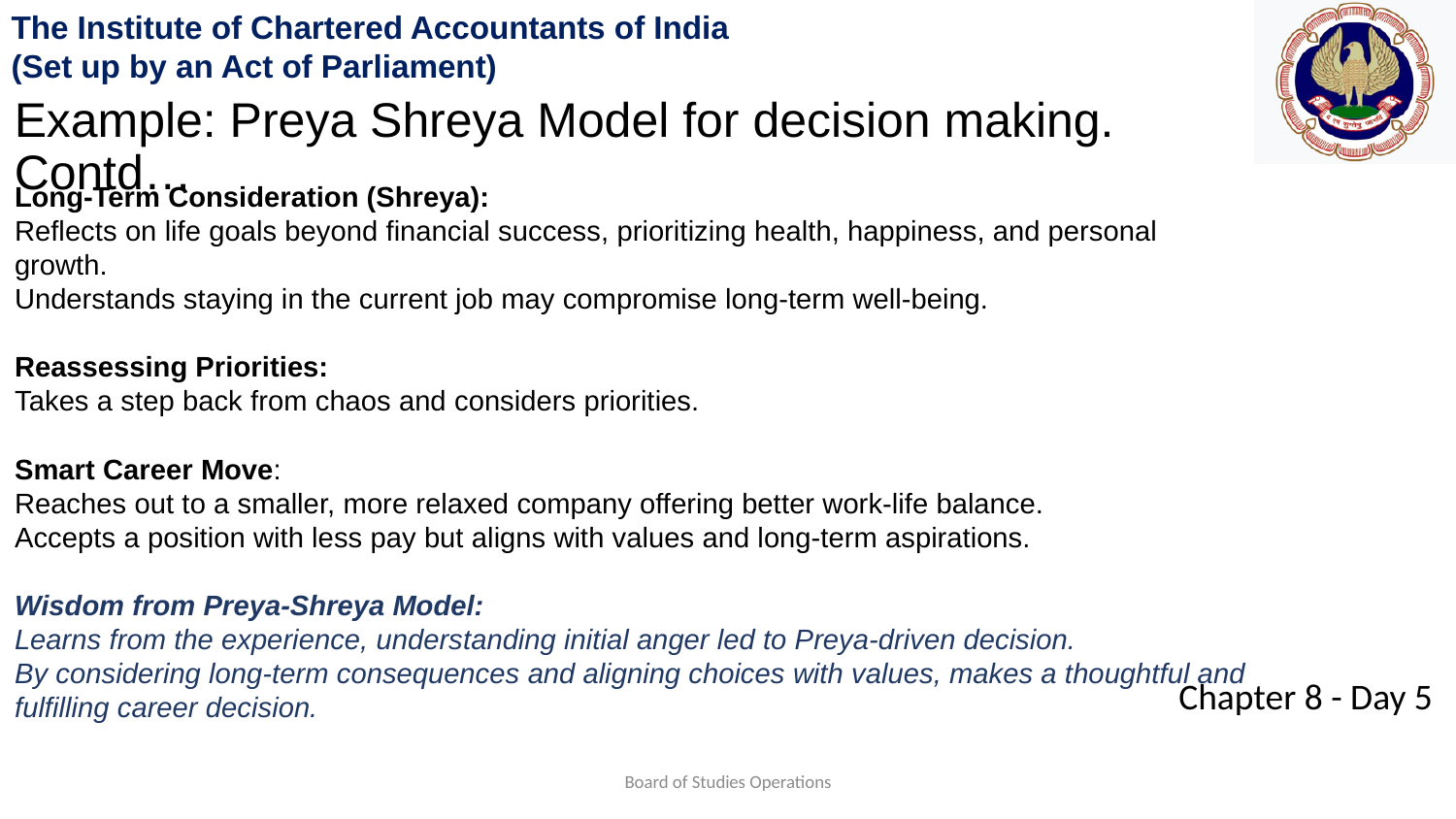

Example: Preya Shreya Model for decision making. Contd…
Long-Term Consideration (Shreya):
Reflects on life goals beyond financial success, prioritizing health, happiness, and personal growth.
Understands staying in the current job may compromise long-term well-being.

Reassessing Priorities:
Takes a step back from chaos and considers priorities.

Smart Career Move:
Reaches out to a smaller, more relaxed company offering better work-life balance.
Accepts a position with less pay but aligns with values and long-term aspirations.

Wisdom from Preya-Shreya Model:
Learns from the experience, understanding initial anger led to Preya-driven decision.
By considering long-term consequences and aligning choices with values, makes a thoughtful and fulfilling career decision.
Board of Studies Operations